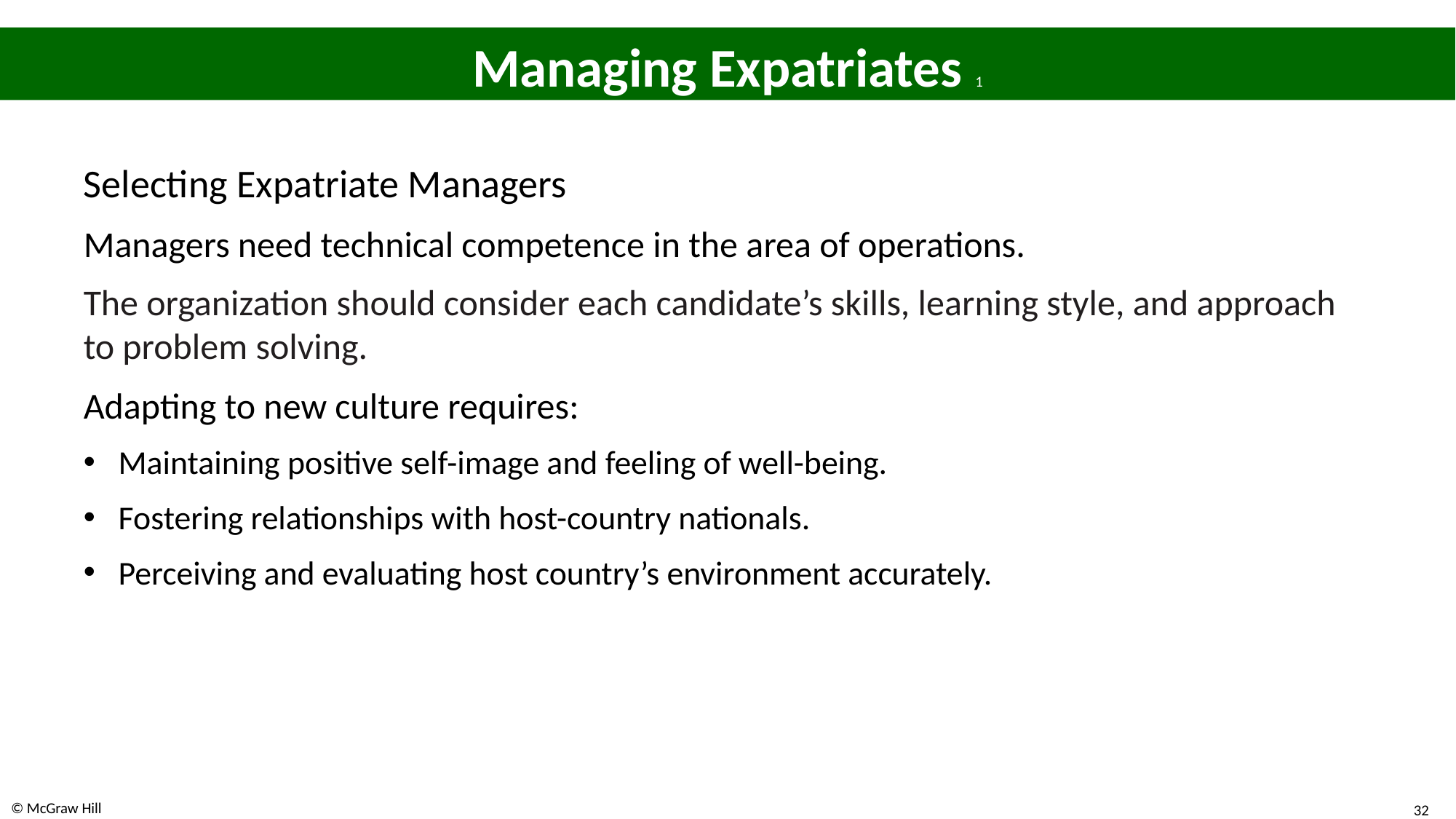

# Managing Expatriates 1
Selecting Expatriate Managers
Managers need technical competence in the area of operations.
The organization should consider each candidate’s skills, learning style, and approach to problem solving.
Adapting to new culture requires:
Maintaining positive self-image and feeling of well-being.
Fostering relationships with host-country nationals.
Perceiving and evaluating host country’s environment accurately.